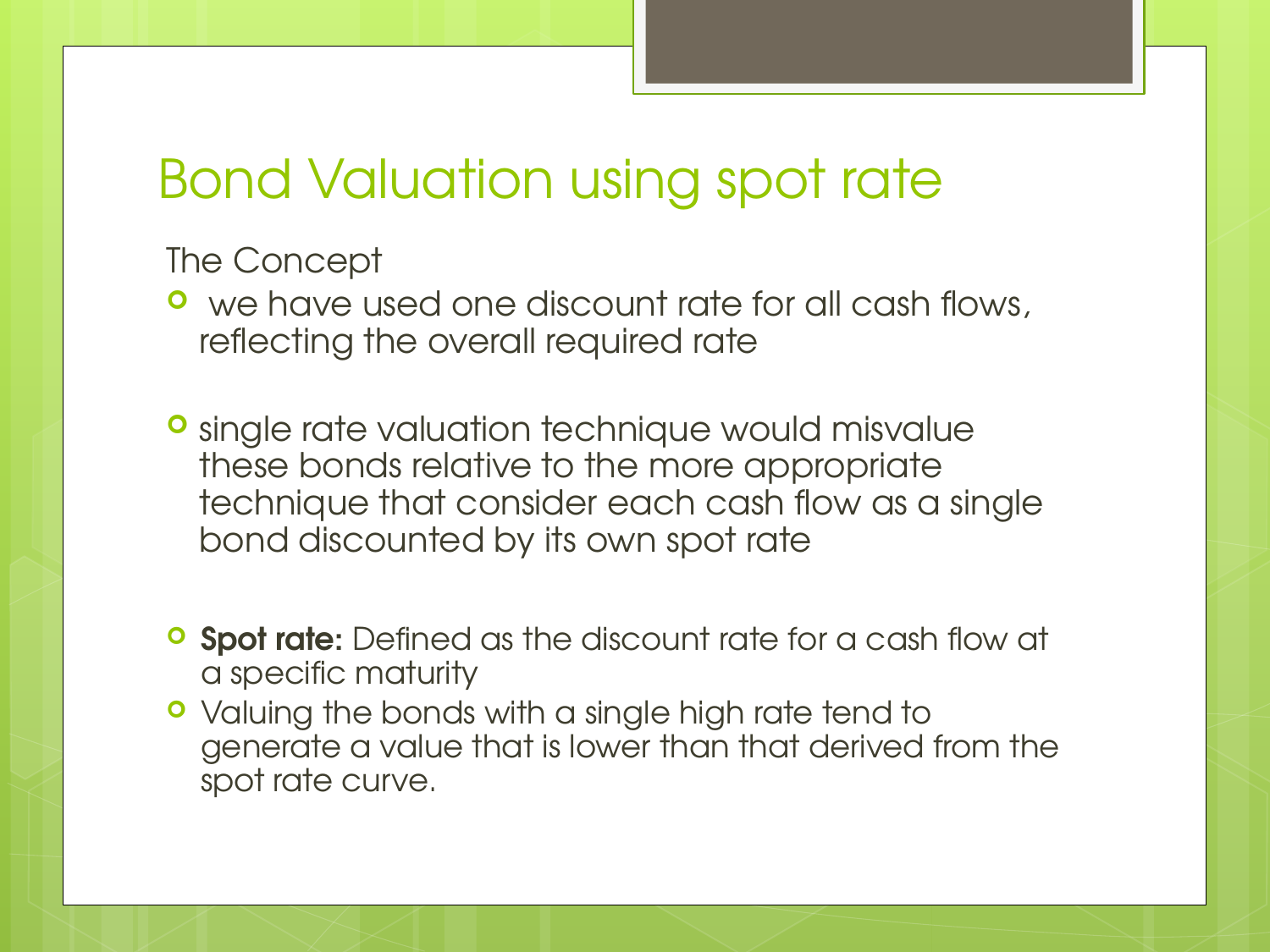

# Bond Valuation using spot rate
The Concept
 we have used one discount rate for all cash flows, reflecting the overall required rate

single rate valuation technique would misvalue these bonds relative to the more appropriate technique that consider each cash flow as a single bond discounted by its own spot rate

Spot rate: Defined as the discount rate for a cash flow at a specific maturity
Valuing the bonds with a single high rate tend to generate a value that is lower than that derived from the spot rate curve.